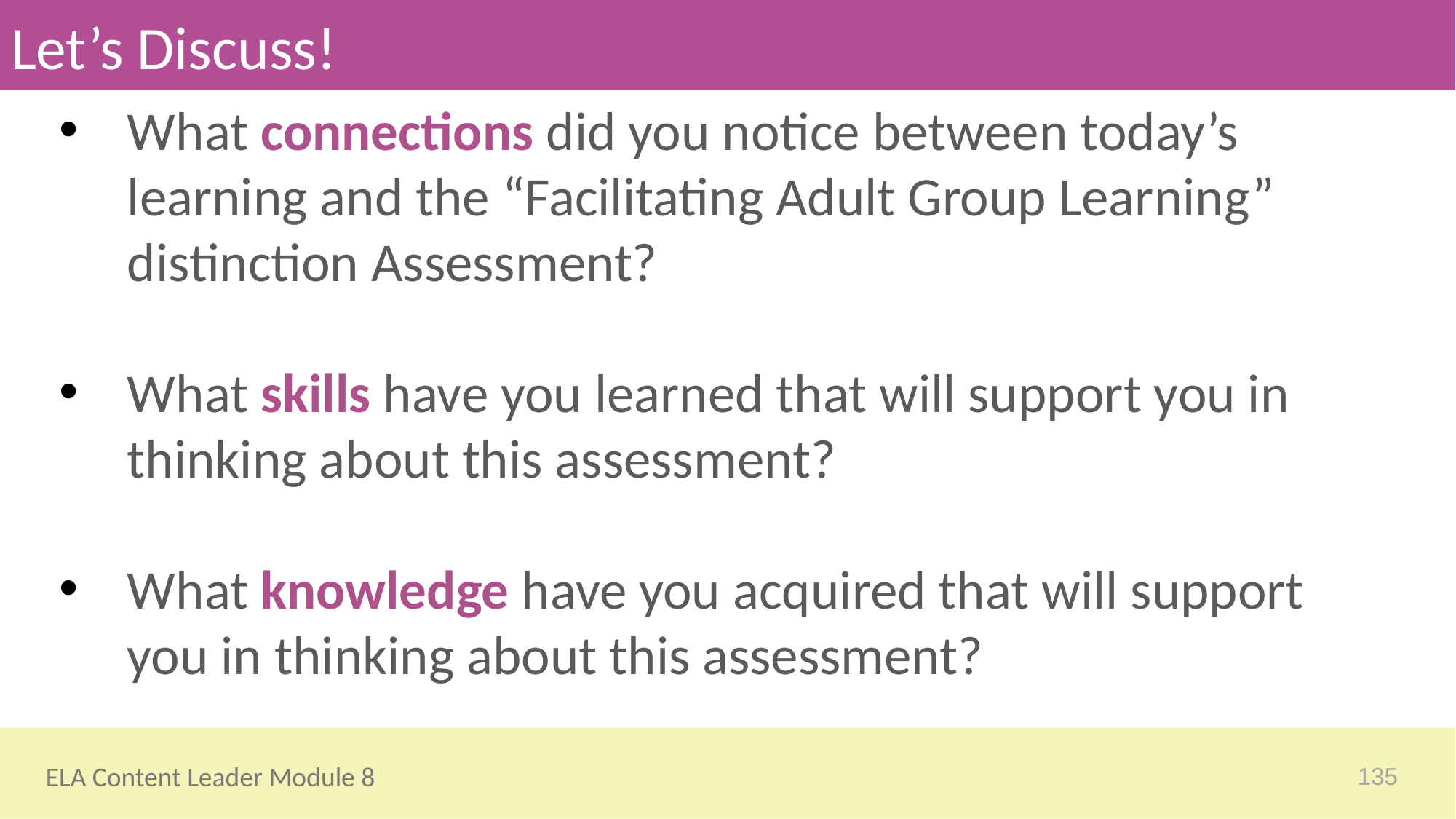

# Let’s Discuss!
What connections did you notice between today’s learning and the “Facilitating Adult Group Learning” distinction Assessment?
What skills have you learned that will support you in thinking about this assessment?

What knowledge have you acquired that will support you in thinking about this assessment?

135